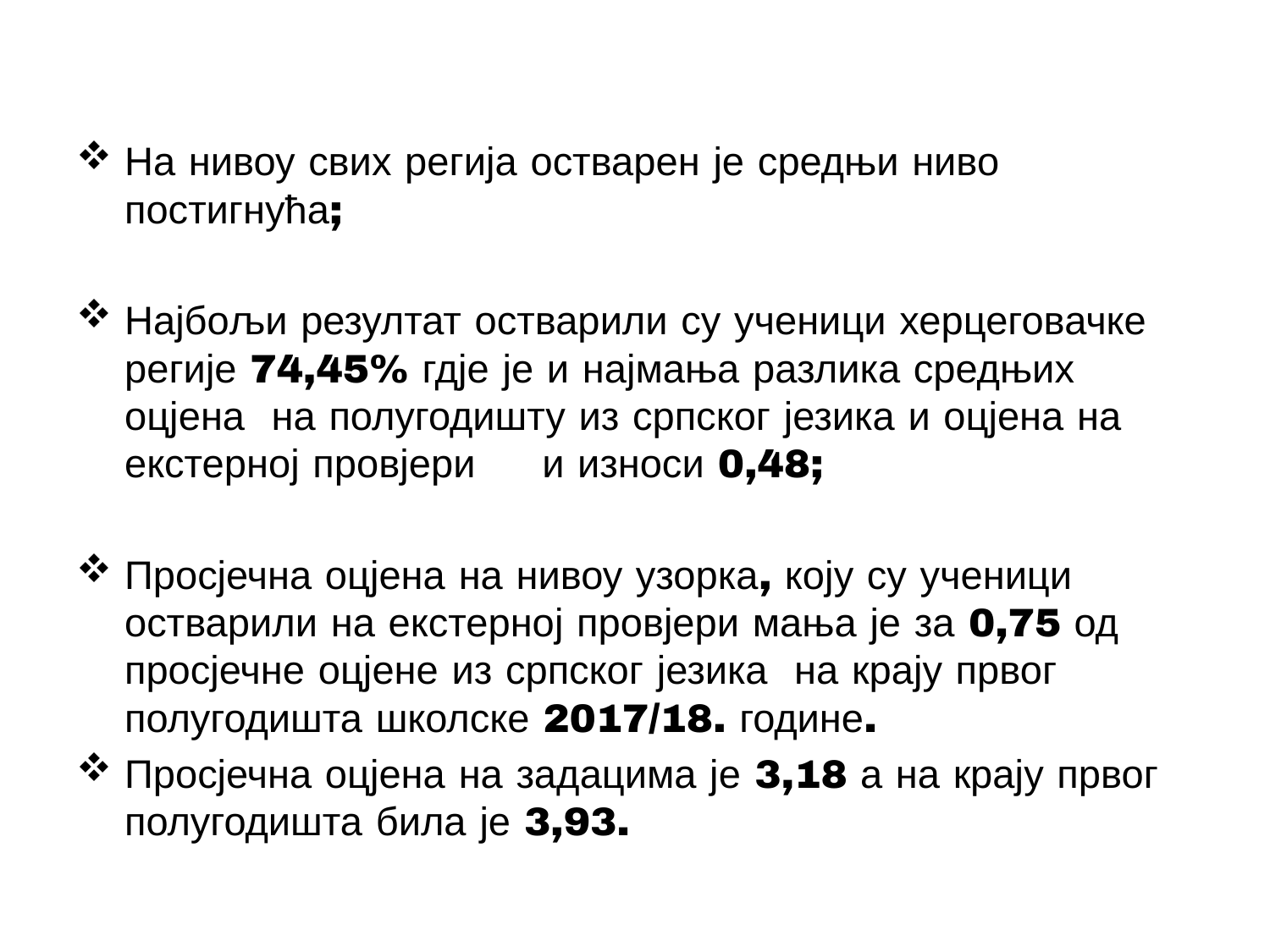

На нивоу свих регија остварен је средњи ниво постигнућа;

Најбољи резултат остварили су ученици херцеговачке регије 74,45% гдје је и најмања разлика средњих оцјена  на полугодишту из српског језика и оцјена на екстерној провјери     и износи 0,48;

Просјечна оцјена на нивоу узорка, коју су ученици остварили на екстерној провјери мања је за 0,75 од просјечне оцјене из српског језика  на крају првог полугодишта школске 2017/18. године.
Просјечна оцјена на задацима је 3,18 а на крају првог полугодишта била је 3,93.